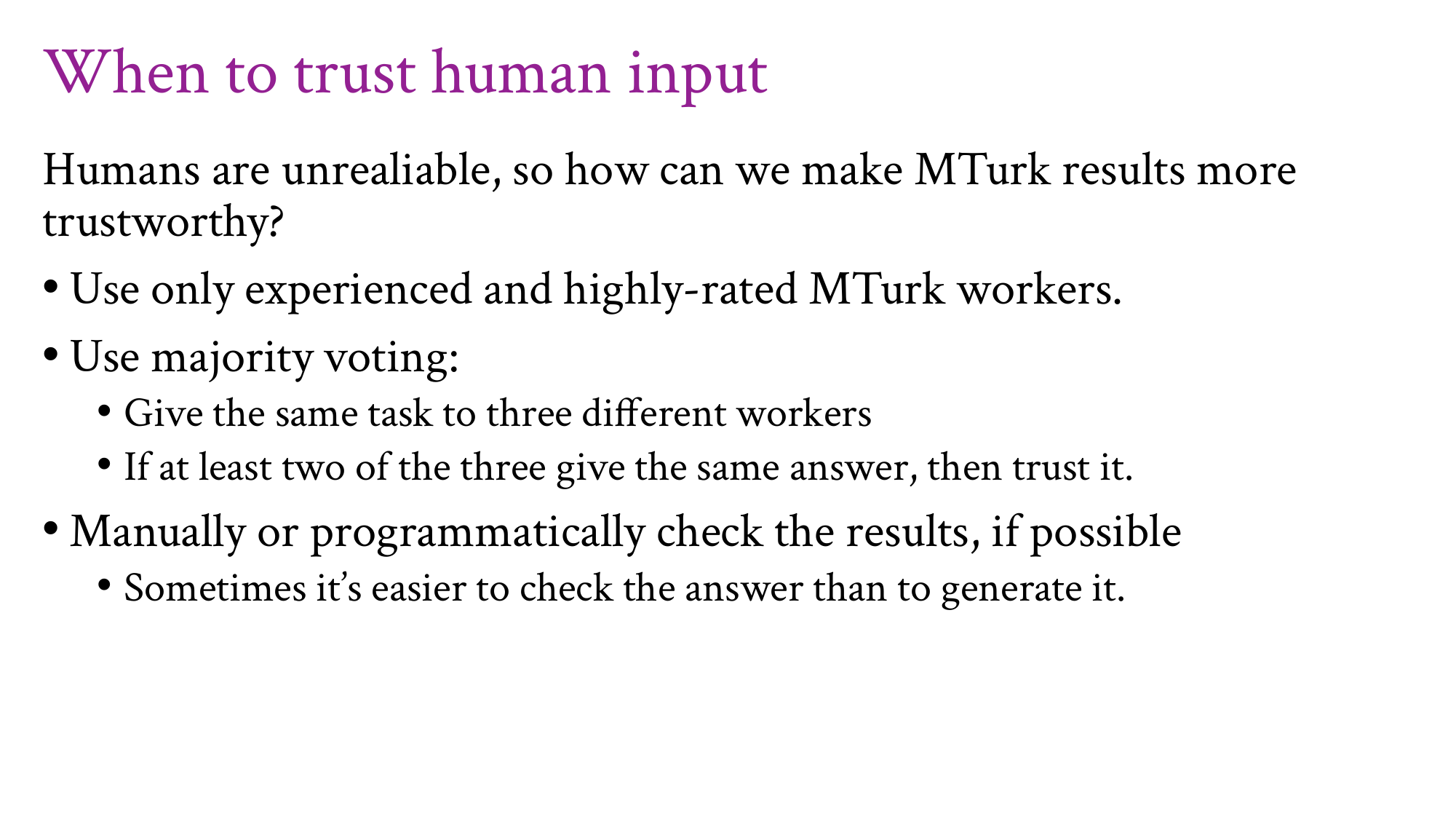

# When to trust human input
Humans are unrealiable, so how can we make MTurk results more trustworthy?
Use only experienced and highly-rated MTurk workers.
Use majority voting:
Give the same task to three different workers
If at least two of the three give the same answer, then trust it.
Manually or programmatically check the results, if possible
Sometimes it’s easier to check the answer than to generate it.